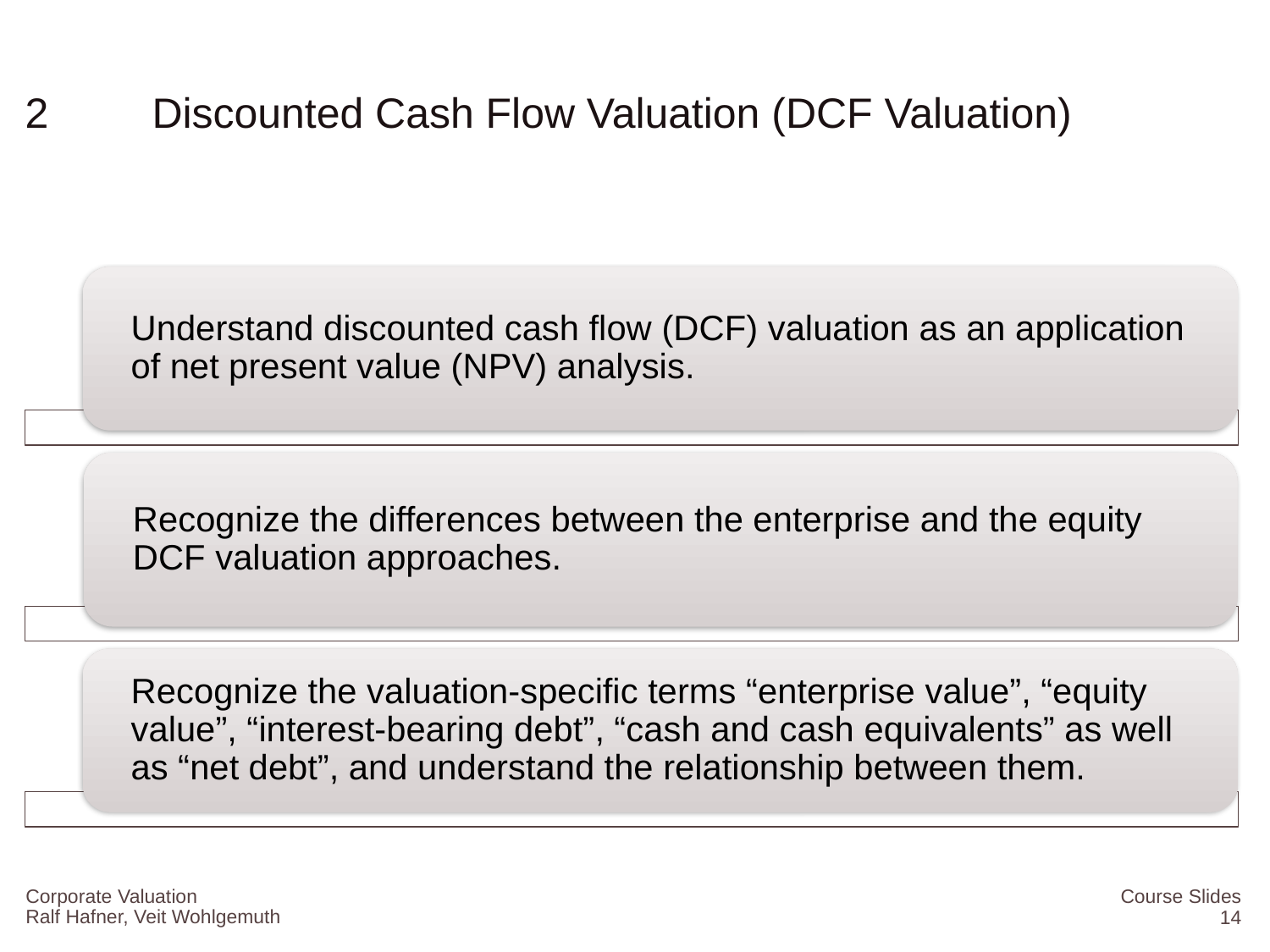

# 2	Discounted Cash Flow Valuation (DCF Valuation)
Understand discounted cash flow (DCF) valuation as an application of net present value (NPV) analysis.
Recognize the differences between the enterprise and the equity DCF valuation approaches.
Recognize the valuation-specific terms “enterprise value”, “equity value”, “interest-bearing debt”, “cash and cash equivalents” as well as “net debt”, and understand the relationship between them.
Corporate Valuation
Course Slides
14